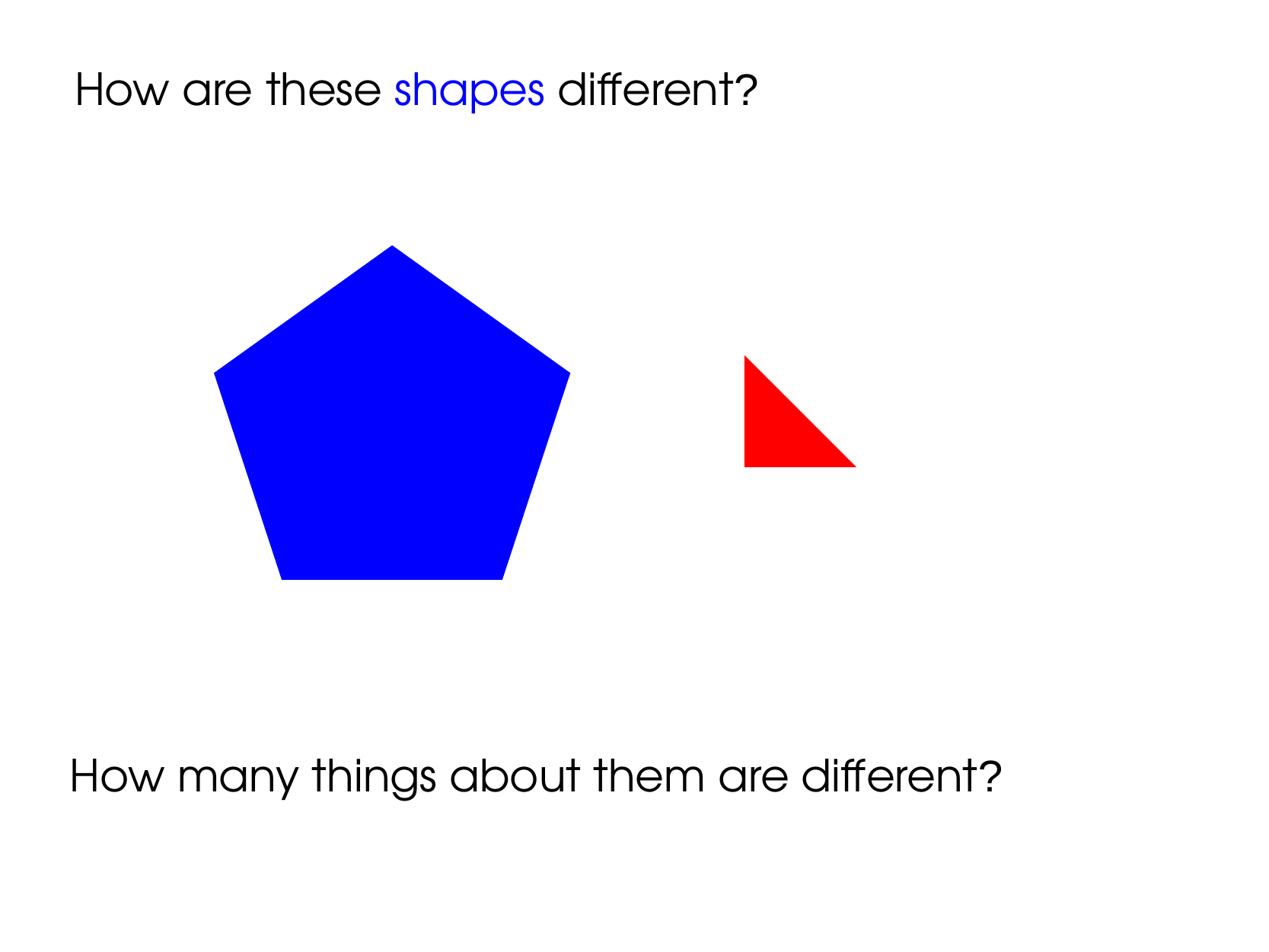

How are these shapes different?

How many things about them are different?